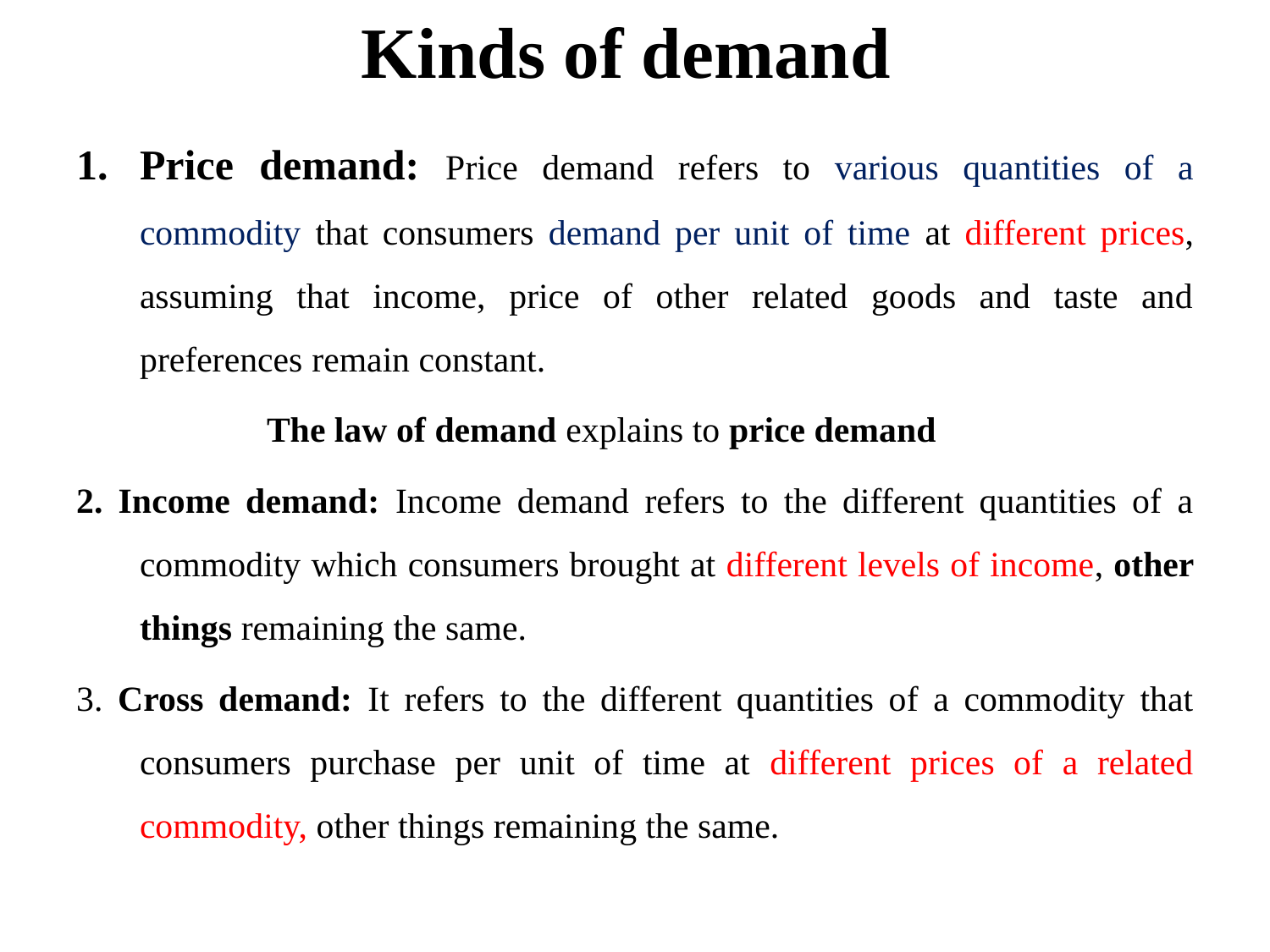

# Kinds of demand
Price demand: Price demand refers to various quantities of a commodity that consumers demand per unit of time at different prices, assuming that income, price of other related goods and taste and preferences remain constant.
		The law of demand explains to price demand
2. Income demand: Income demand refers to the different quantities of a commodity which consumers brought at different levels of income, other things remaining the same.
3. Cross demand: It refers to the different quantities of a commodity that consumers purchase per unit of time at different prices of a related commodity, other things remaining the same.